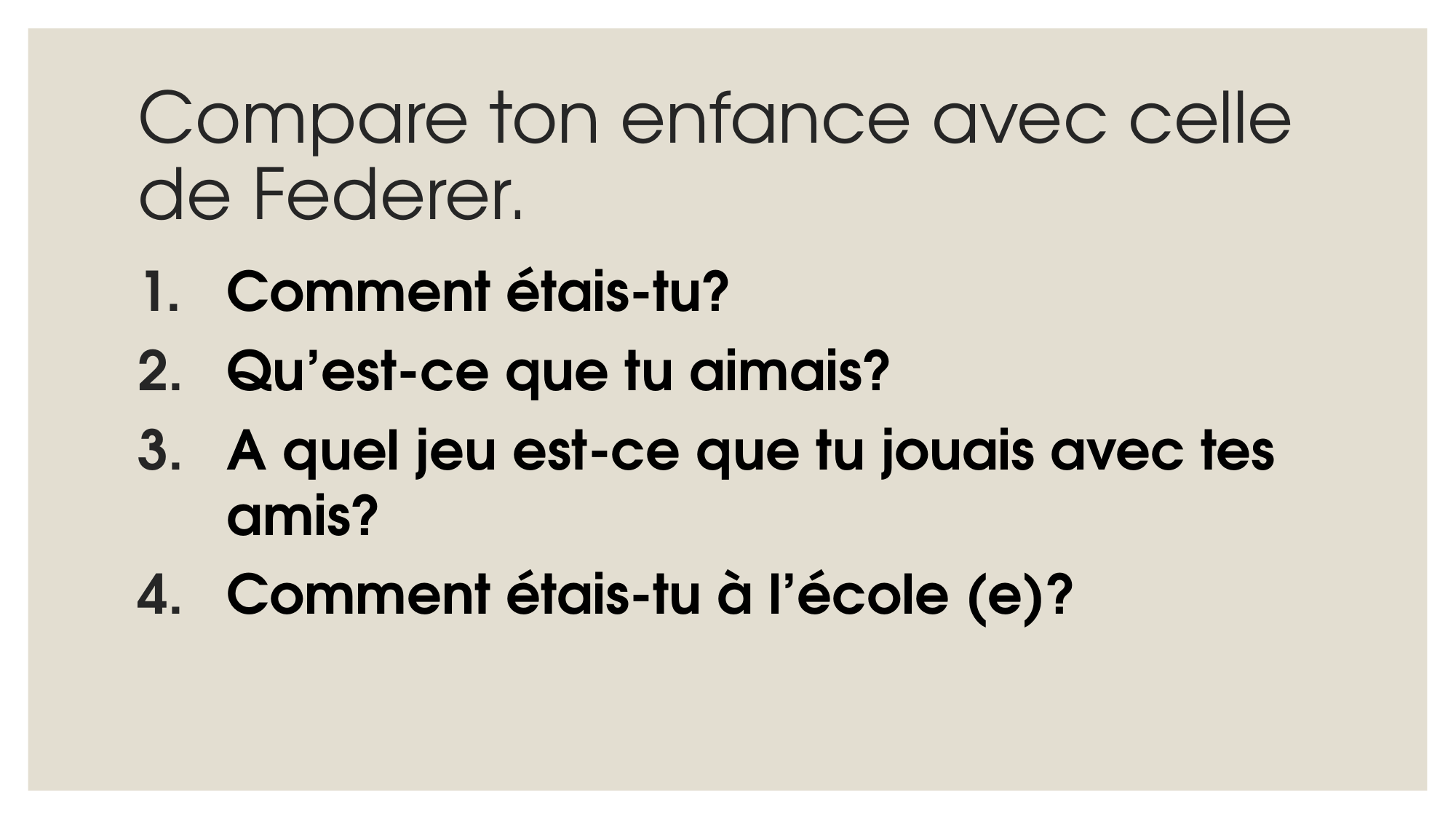

# Compare ton enfance avec celle de Federer.
Comment étais-tu?
Qu’est-ce que tu aimais?
A quel jeu est-ce que tu jouais avec tes amis?
Comment étais-tu à l’école (e)?